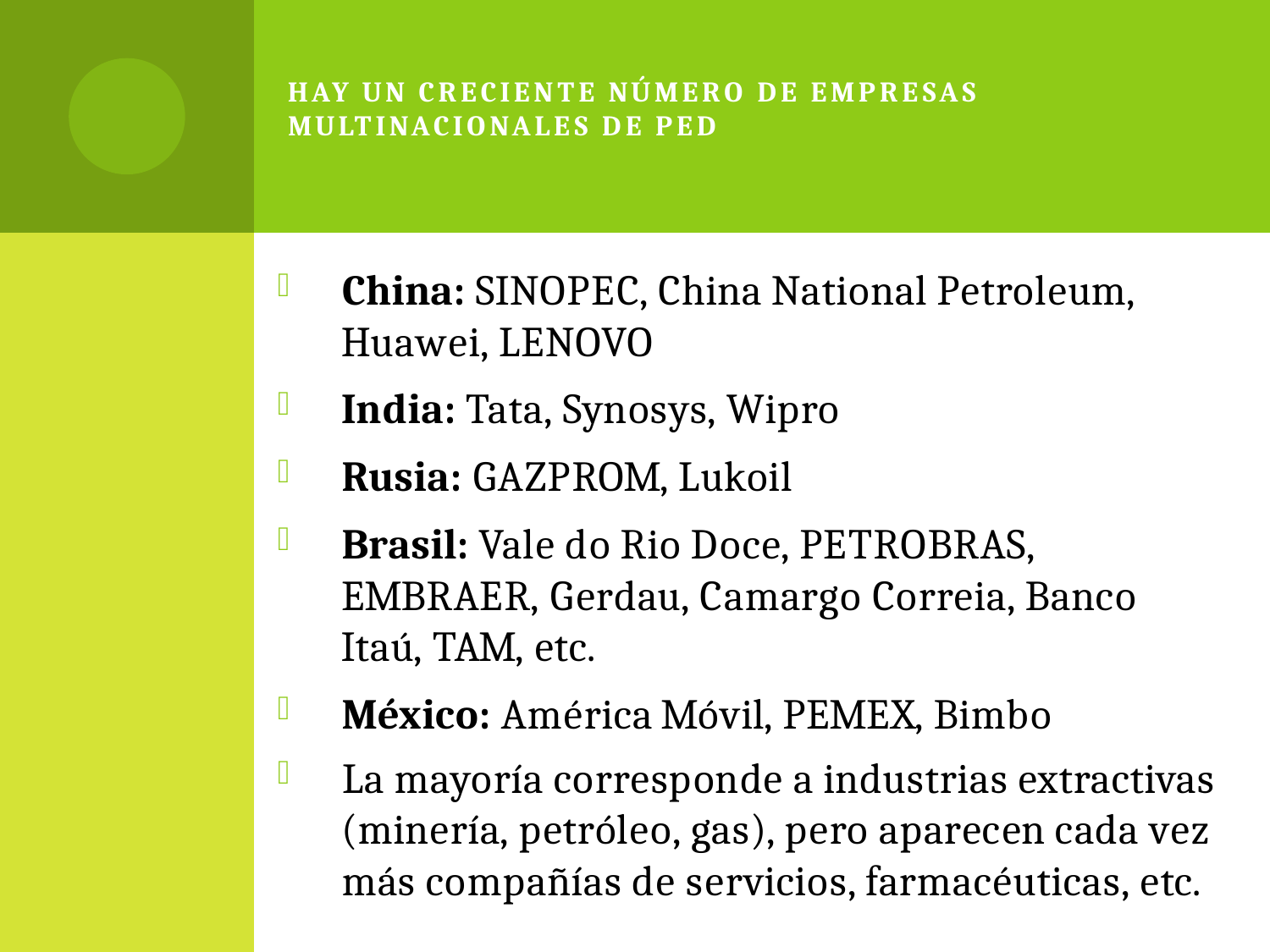

# Hay un creciente número de empresas multinacionales de PED
China: SINOPEC, China National Petroleum, Huawei, LENOVO
India: Tata, Synosys, Wipro
Rusia: GAZPROM, Lukoil
Brasil: Vale do Rio Doce, PETROBRAS, EMBRAER, Gerdau, Camargo Correia, Banco Itaú, TAM, etc.
México: América Móvil, PEMEX, Bimbo
La mayoría corresponde a industrias extractivas (minería, petróleo, gas), pero aparecen cada vez más compañías de servicios, farmacéuticas, etc.